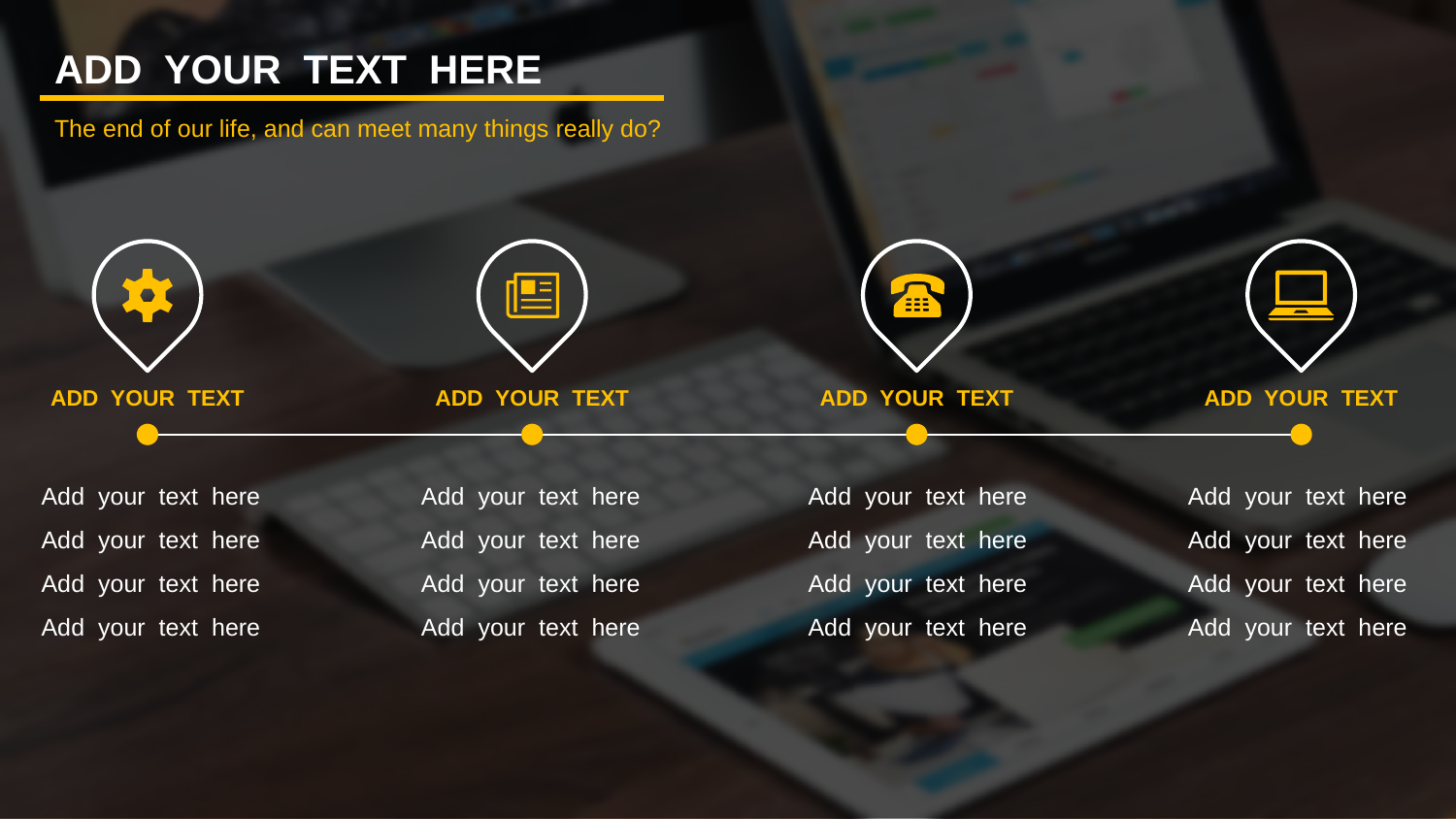

ADD  YOUR  TEXT  HERE
The end of our life, and can meet many things really do?

ADD  YOUR  TEXT

ADD  YOUR  TEXT

ADD  YOUR  TEXT

ADD  YOUR  TEXT

Add  your  text  here
Add  your  text  here
Add  your  text  here
Add  your  text  here
Add  your  text  here
Add  your  text  here
Add  your  text  here
Add  your  text  here
Add  your  text  here
Add  your  text  here
Add  your  text  here
Add  your  text  here
Add  your  text  here
Add  your  text  here
Add  your  text  here
Add  your  text  here